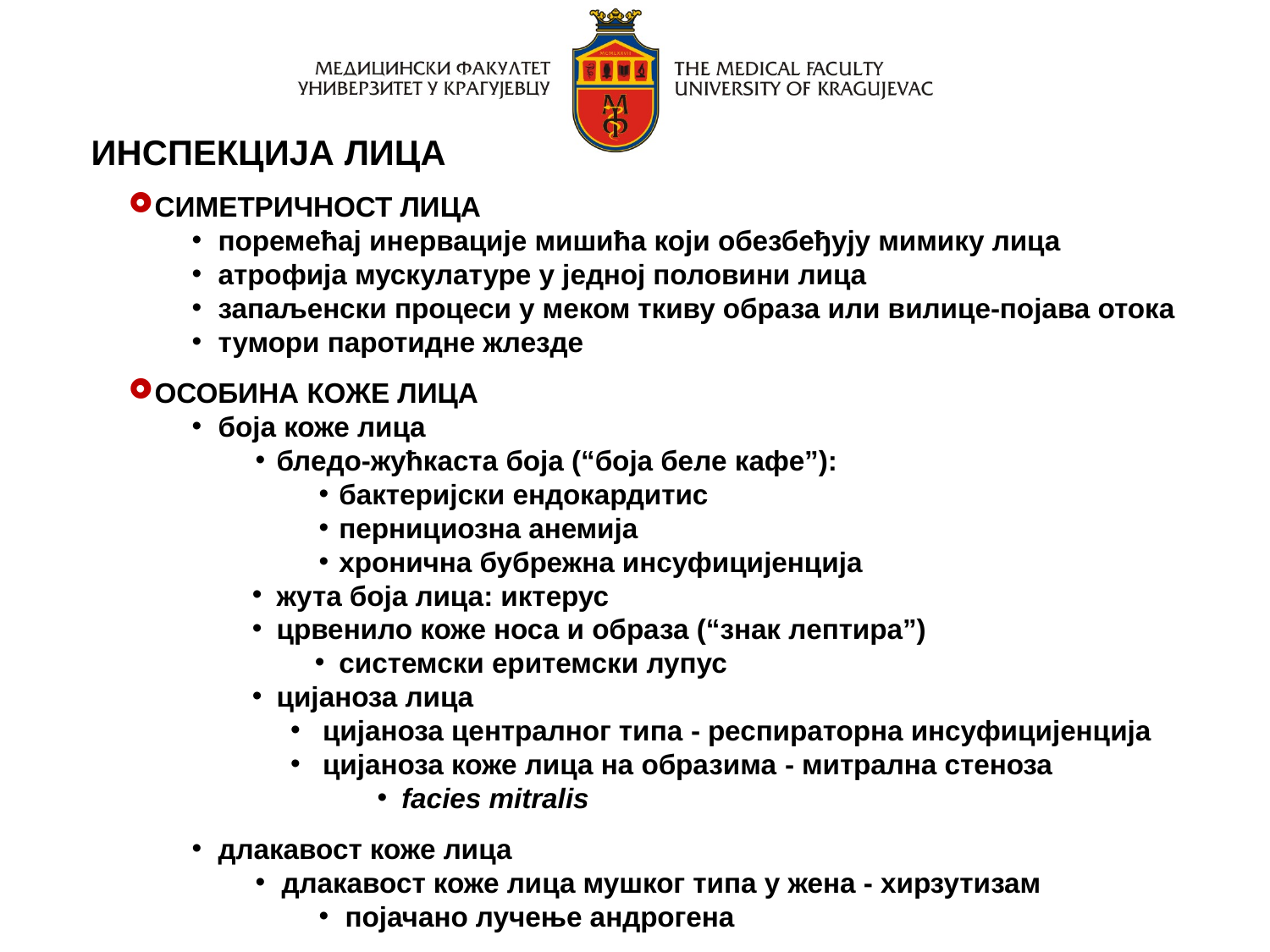

ИНСПЕКЦИЈА ЛИЦА

СИМЕТРИЧНОСТ ЛИЦА
поремећај инервације мишића који обезбеђују мимику лица
атрофија мускулатуре у једној половини лица
запаљенски процеси у меком ткиву образа или вилице-појава отока
тумори паротидне жлезде

ОСОБИНА КОЖЕ ЛИЦА
боја коже лица
бледо-жућкаста боја (“боја беле кафе”):
бактеријски ендокардитис
пернициозна анемија
хронична бубрежна инсуфицијенција
жута боја лица: иктерус
црвенило коже носа и образа (“знак лептира”)
системски еритемски лупус
цијаноза лица
 цијаноза централног типа - респираторна инсуфицијенција
 цијаноза коже лица на образима - митрална стеноза
facies mitralis

длакавост коже лица
длакавост коже лица мушког типа у жена - хирзутизам
појачано лучење андрогена